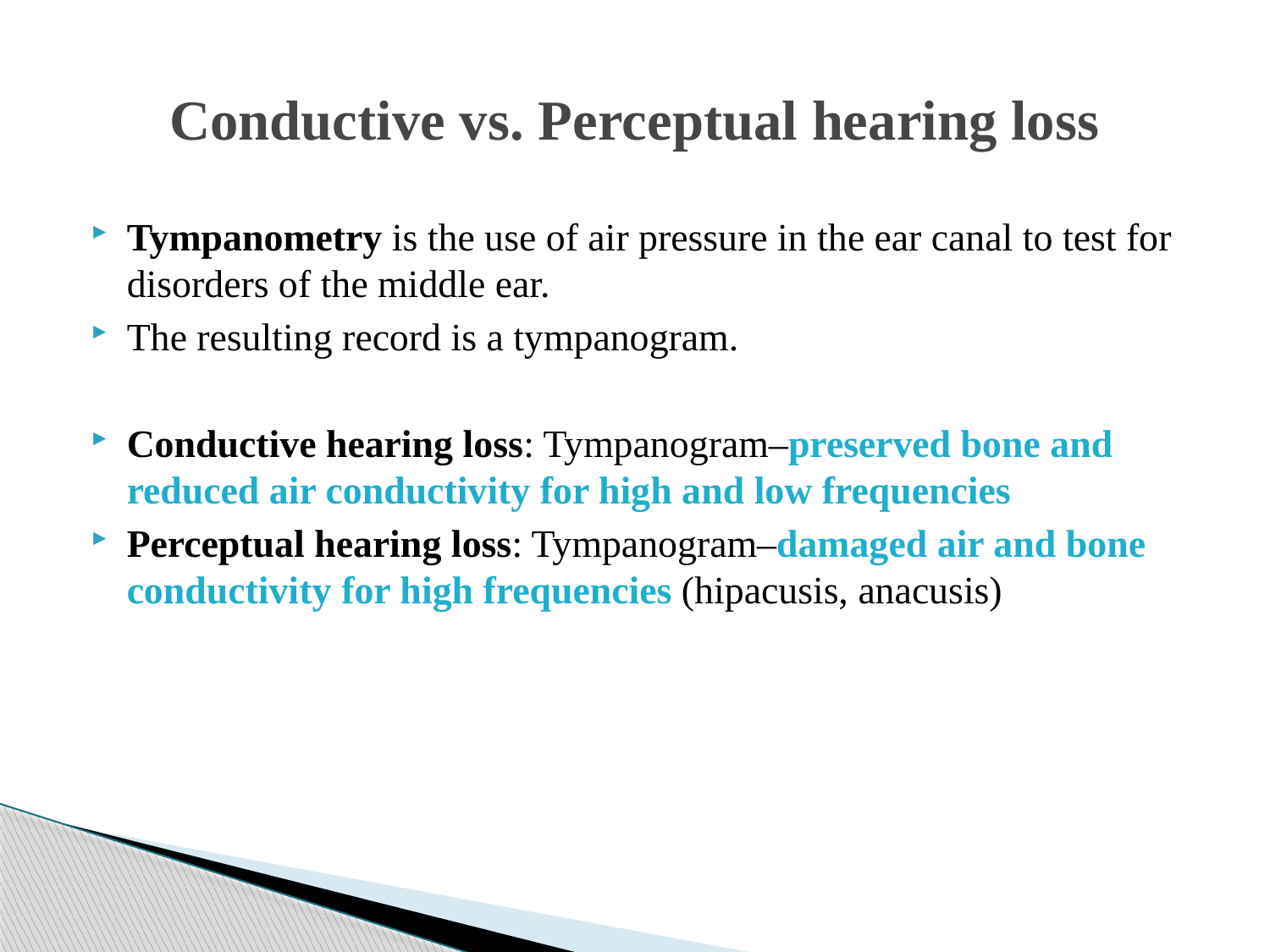

# Conductive vs. Perceptual hearing loss
Tympanometry is the use of air pressure in the ear canal to test for disorders of the middle ear.
The resulting record is a tympanogram.

Conductive hearing loss: Tympanogram‒preserved bone and reduced air conductivity for high and low frequencies
Perceptual hearing loss: Tympanogram‒damaged air and bone conductivity for high frequencies (hipacusis, anacusis)